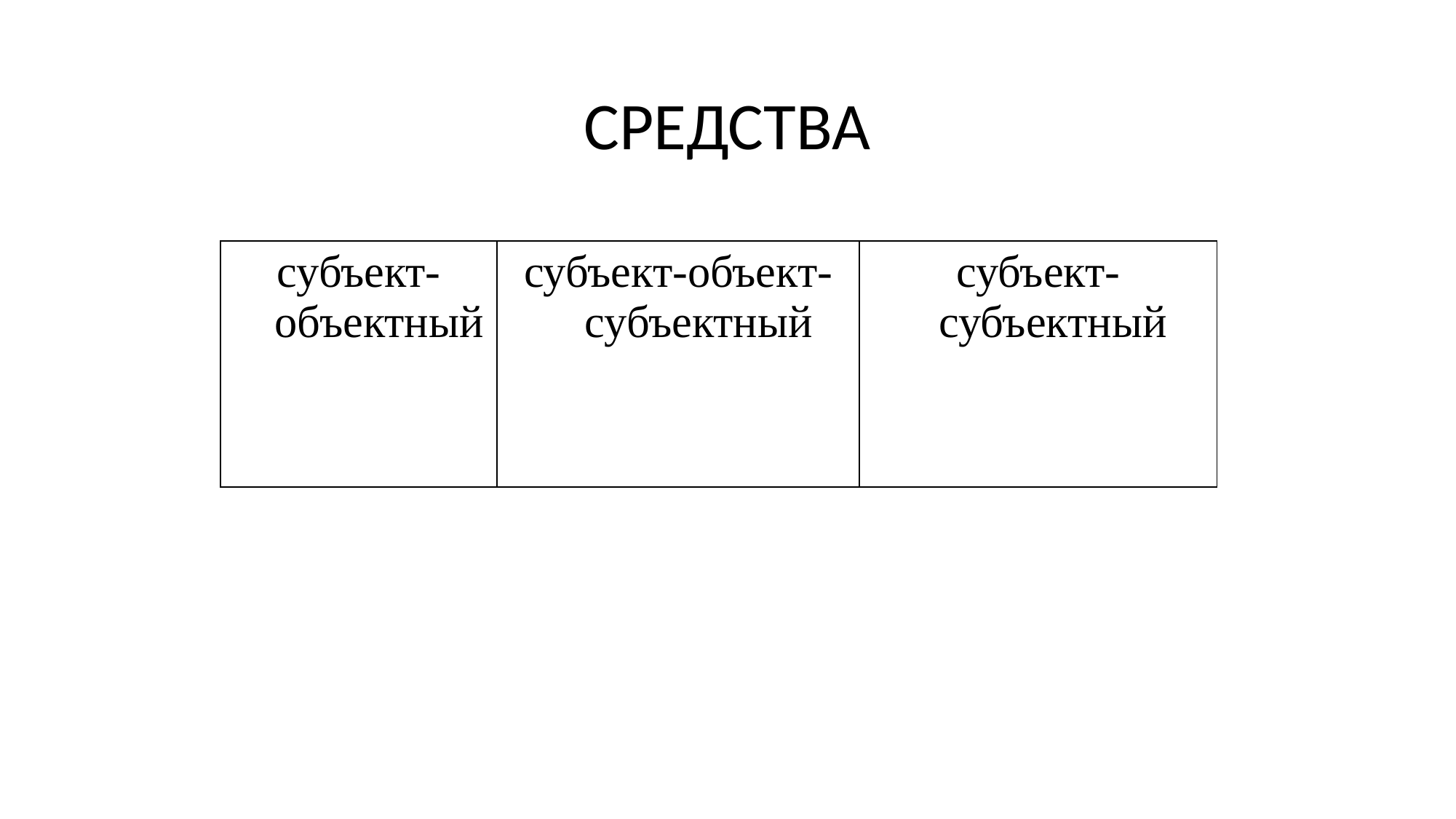

СРЕДСТВА
| субъект-объектный | субъект-объект-субъектный | субъект-субъектный |
| --- | --- | --- |